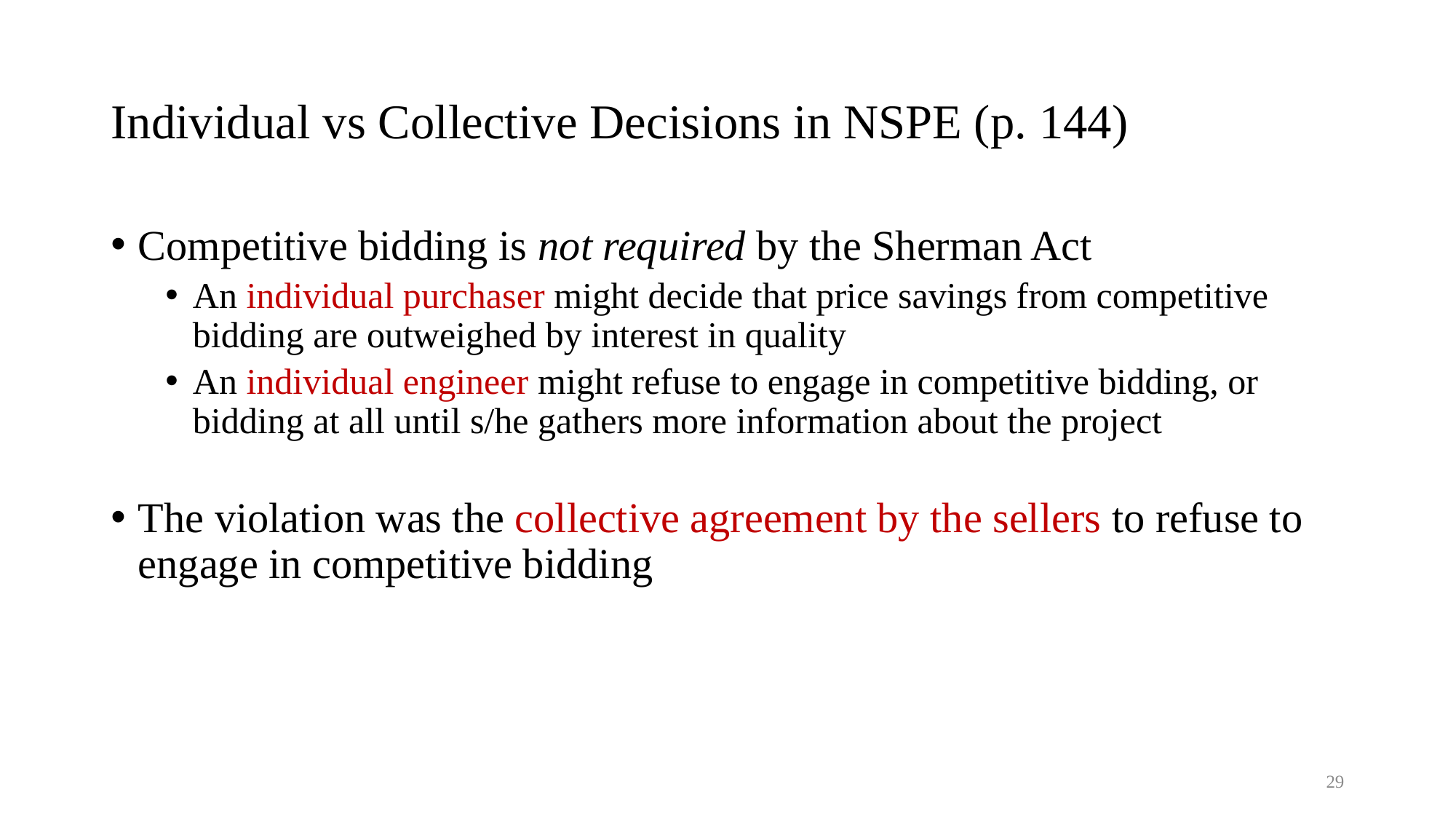

# Individual vs Collective Decisions in NSPE (p. 144)
Competitive bidding is not required by the Sherman Act
An individual purchaser might decide that price savings from competitive bidding are outweighed by interest in quality
An individual engineer might refuse to engage in competitive bidding, or bidding at all until s/he gathers more information about the project
The violation was the collective agreement by the sellers to refuse to engage in competitive bidding
29